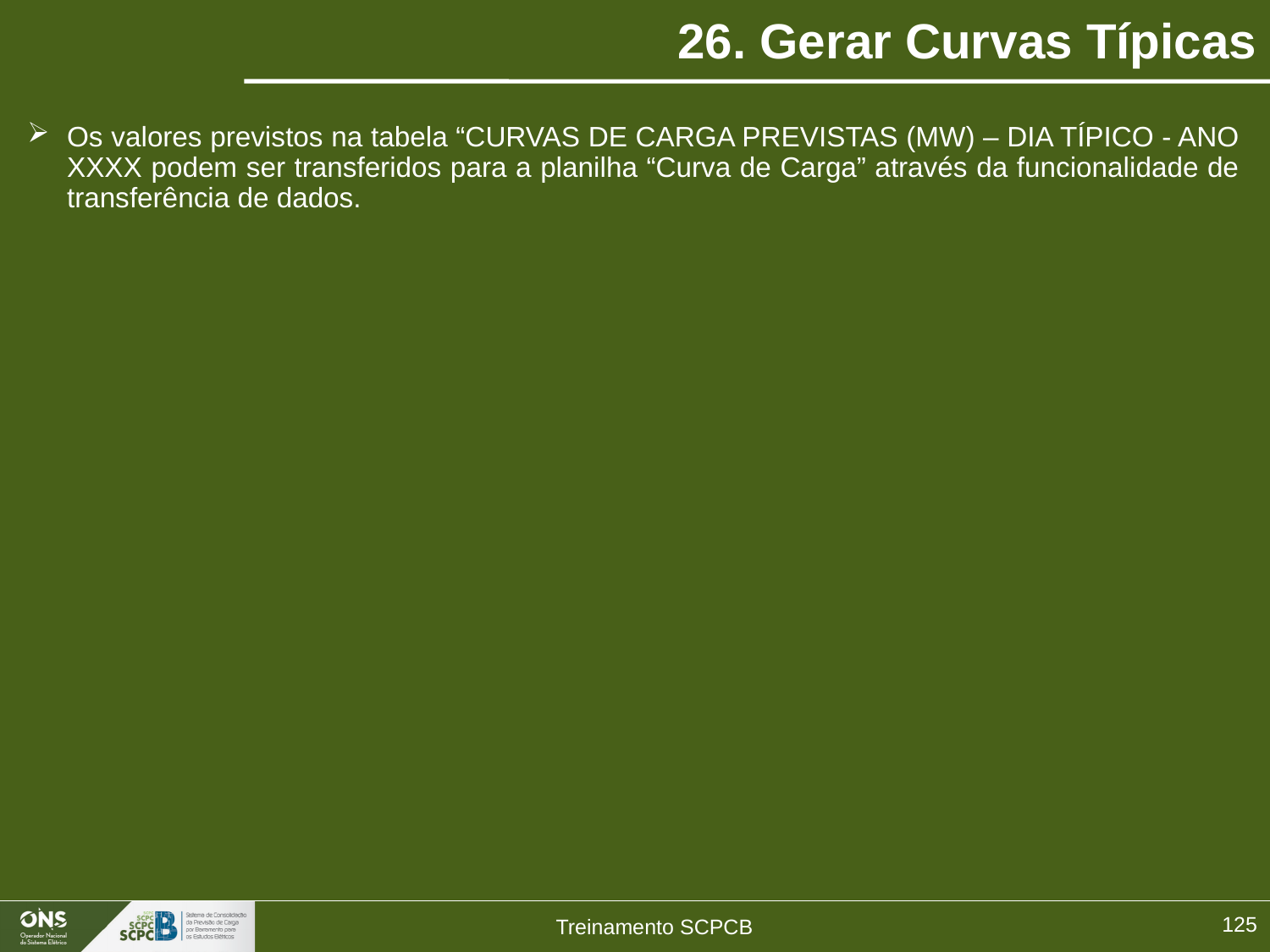

26. Gerar Curvas Típicas
Os valores previstos na tabela “CURVAS DE CARGA PREVISTAS (MW) – DIA TÍPICO - ANO XXXX podem ser transferidos para a planilha “Curva de Carga” através da funcionalidade de transferência de dados.